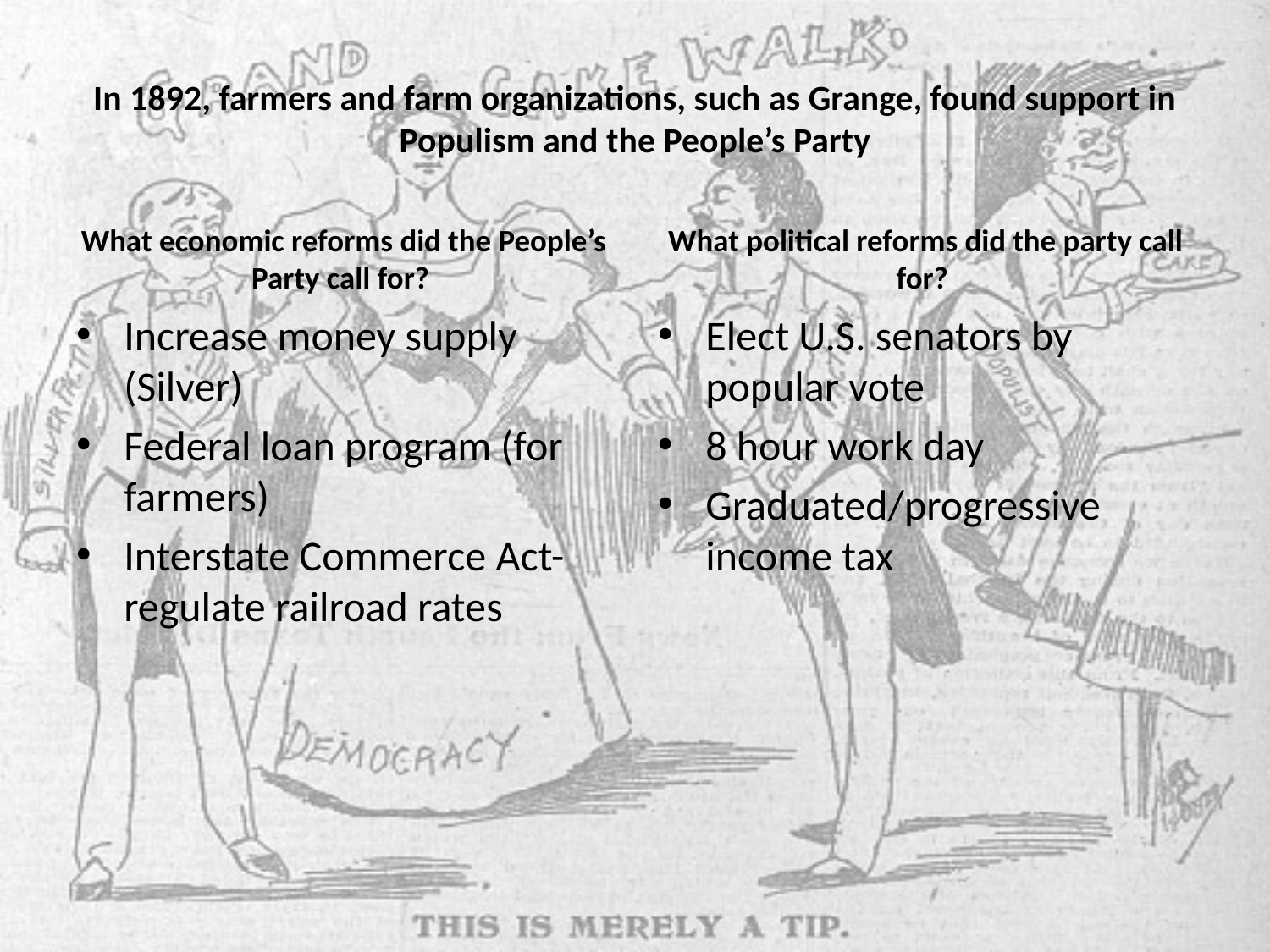

# In 1892, farmers and farm organizations, such as Grange, found support in Populism and the People’s Party
What economic reforms did the People’s Party call for?
What political reforms did the party call for?
Increase money supply (Silver)
Federal loan program (for farmers)
Interstate Commerce Act-regulate railroad rates
Elect U.S. senators by popular vote
8 hour work day
Graduated/progressive income tax